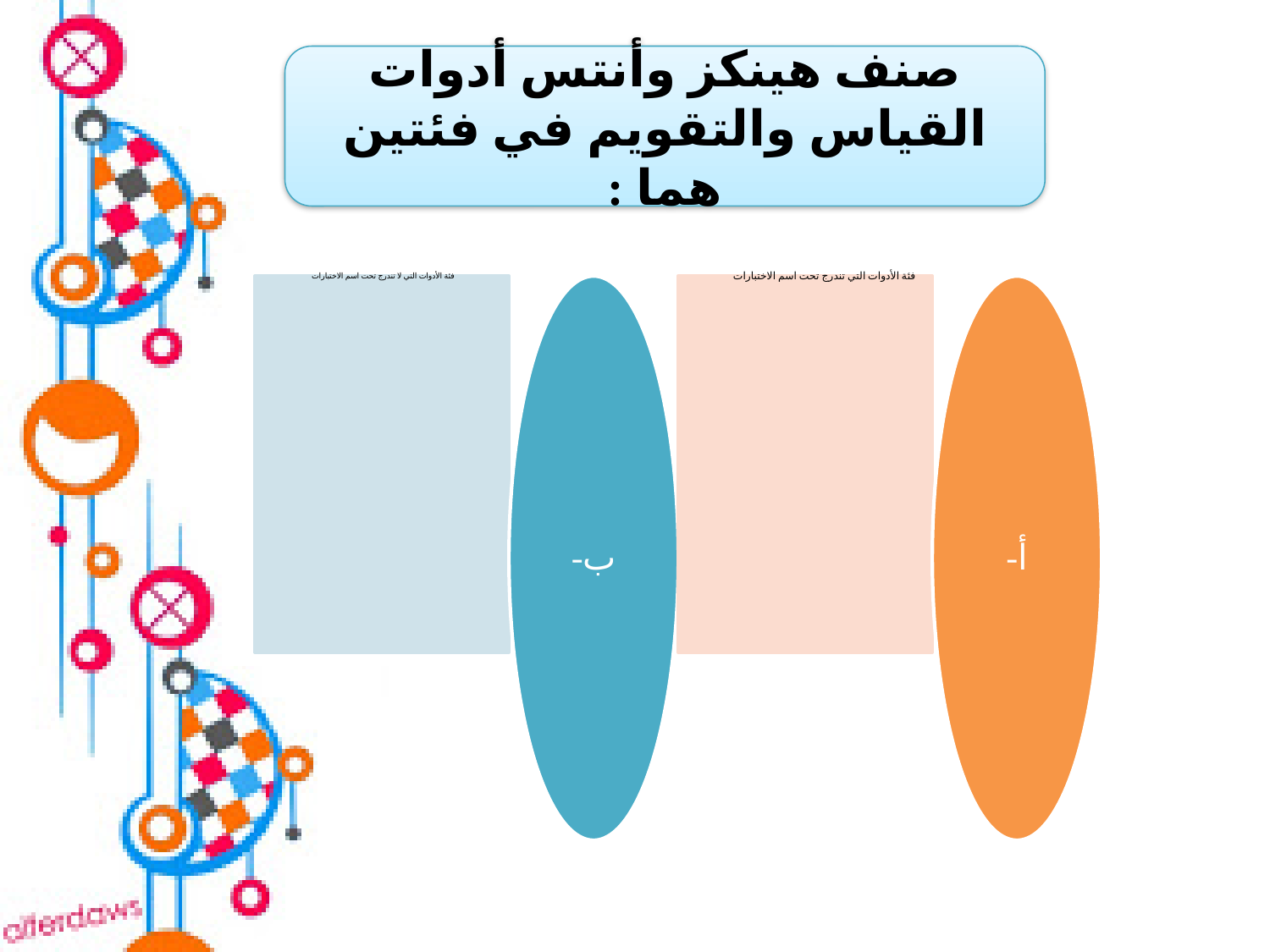

صنف هينكز وأنتس أدوات القياس والتقويم في فئتين هما :
ب-
أ-